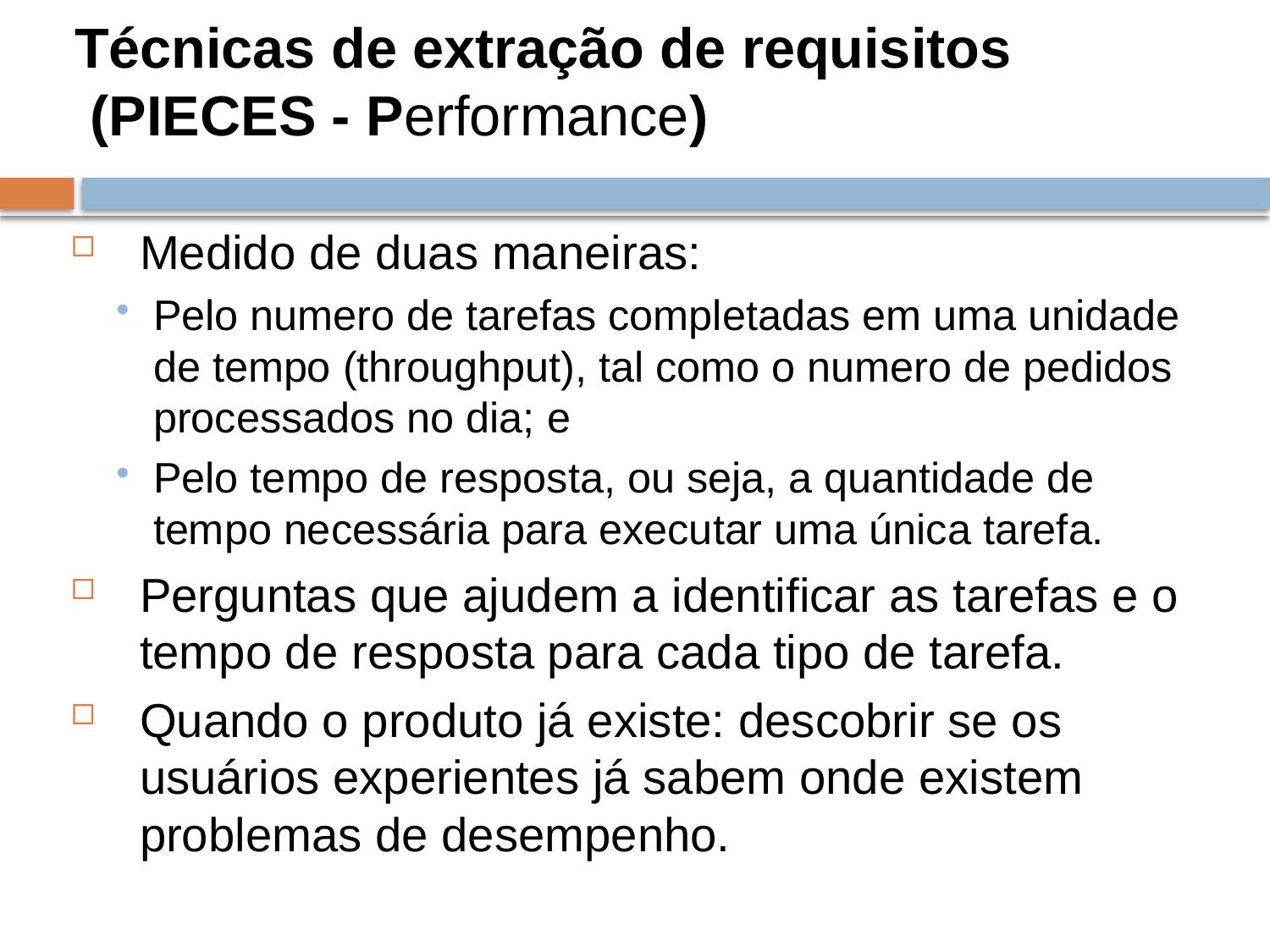

Técnicas de extração de requisitos
 (PIECES - Performance)
Medido de duas maneiras:
Pelo numero de tarefas completadas em uma unidade de tempo (throughput), tal como o numero de pedidos processados no dia; e
Pelo tempo de resposta, ou seja, a quantidade de tempo necessária para executar uma única tarefa.
Perguntas que ajudem a identificar as tarefas e o tempo de resposta para cada tipo de tarefa.
Quando o produto já existe: descobrir se os usuários experientes já sabem onde existem problemas de desempenho.